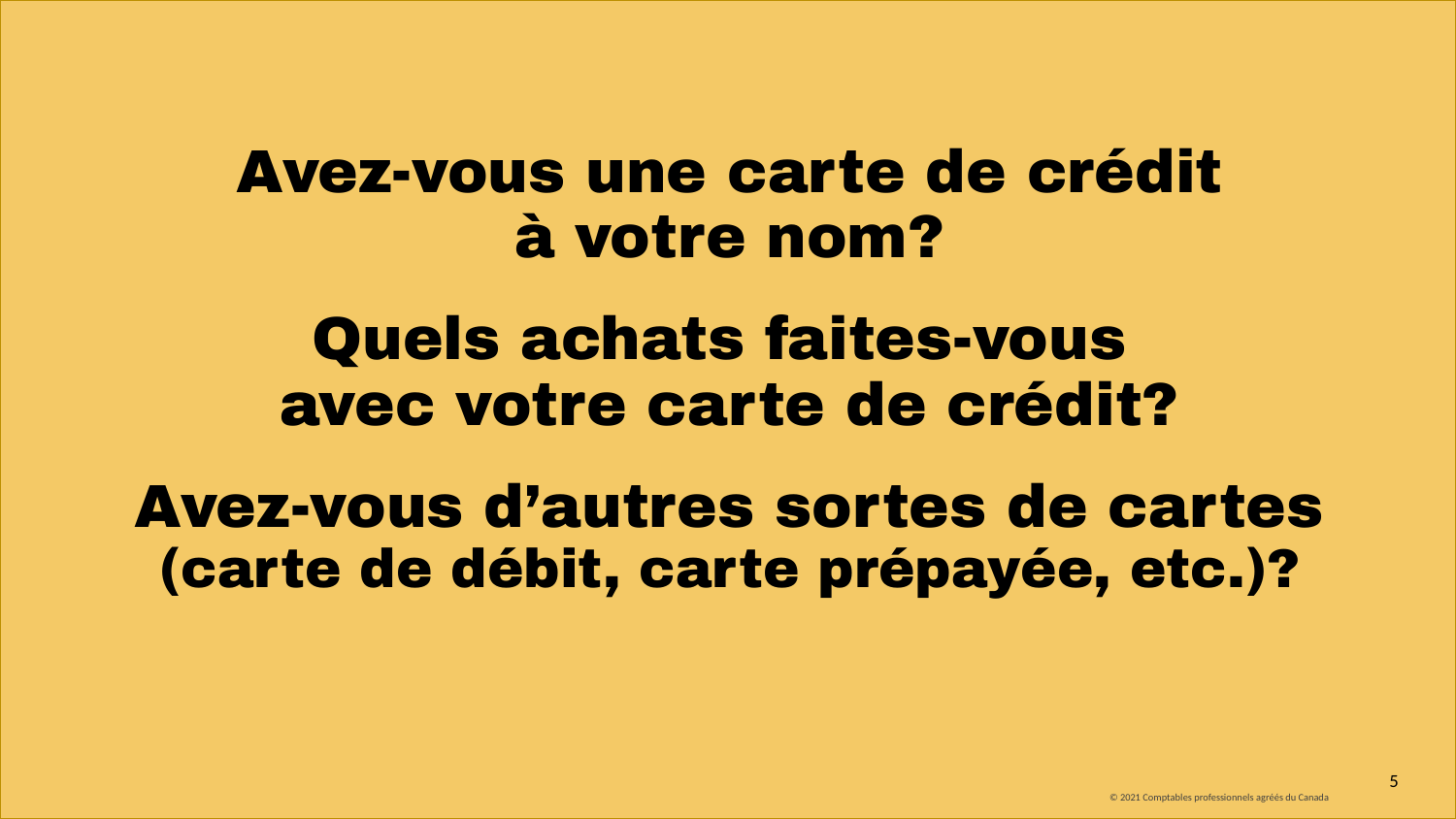

# Avez-vous une carte de crédit à votre nom?
Quels achats faites-vous
avec votre carte de crédit?
Avez-vous d’autres sortes de cartes (carte de débit, carte prépayée, etc.)?
5
© 2021 Comptables professionnels agréés du Canada